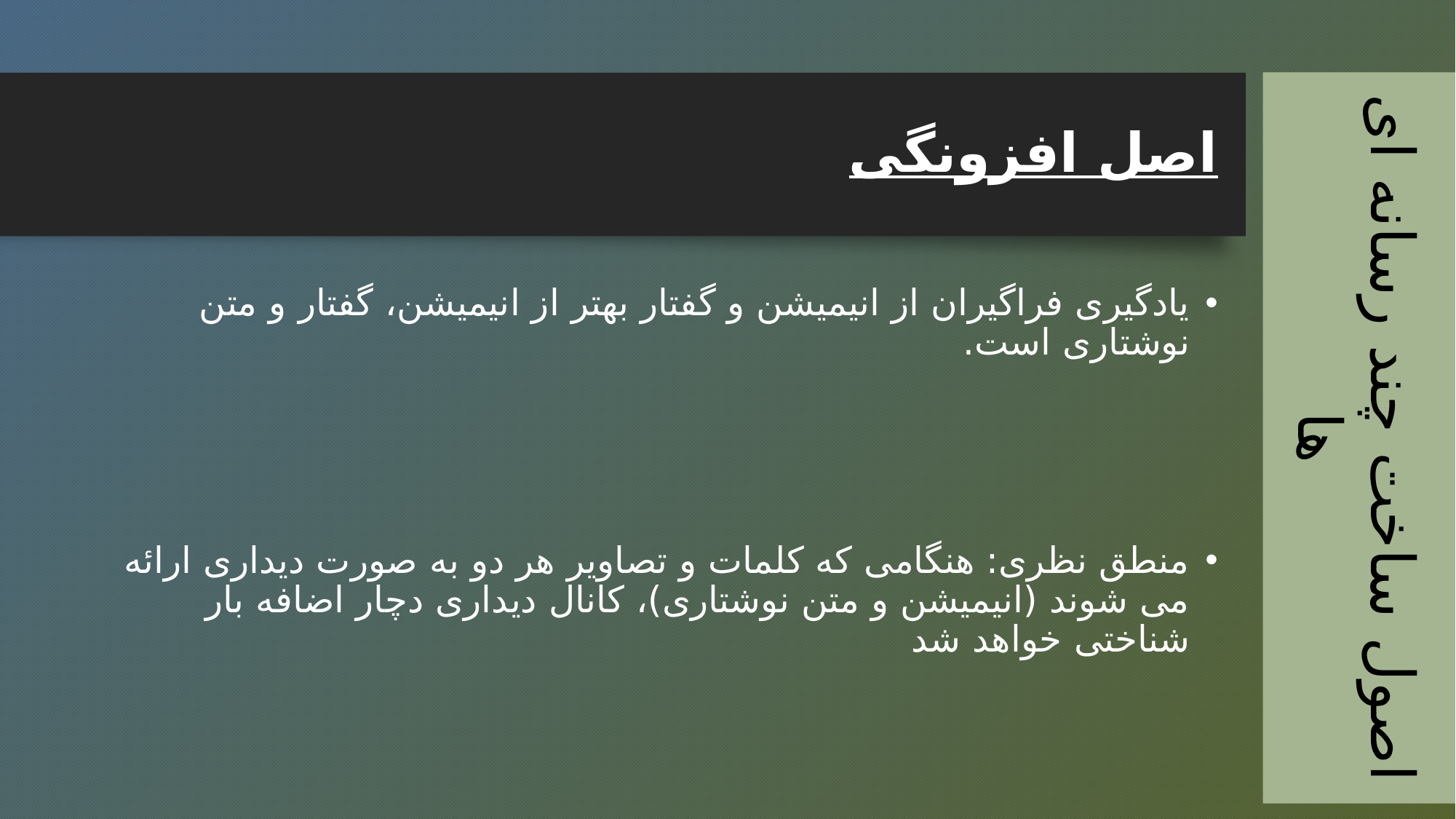

اصول ساخت چند رسانه ای ها
# اصل افزونگی
یادگیری فراگیران از انیمیشن و گفتار بهتر از انیمیشن، گفتار و متن نوشتاری است.

منطق نظری: هنگامی که کلمات و تصاویر هر دو به صورت دیداری ارائه می شوند (انیمیشن و متن نوشتاری)، کانال دیداری دچار اضافه بار شناختی خواهد شد